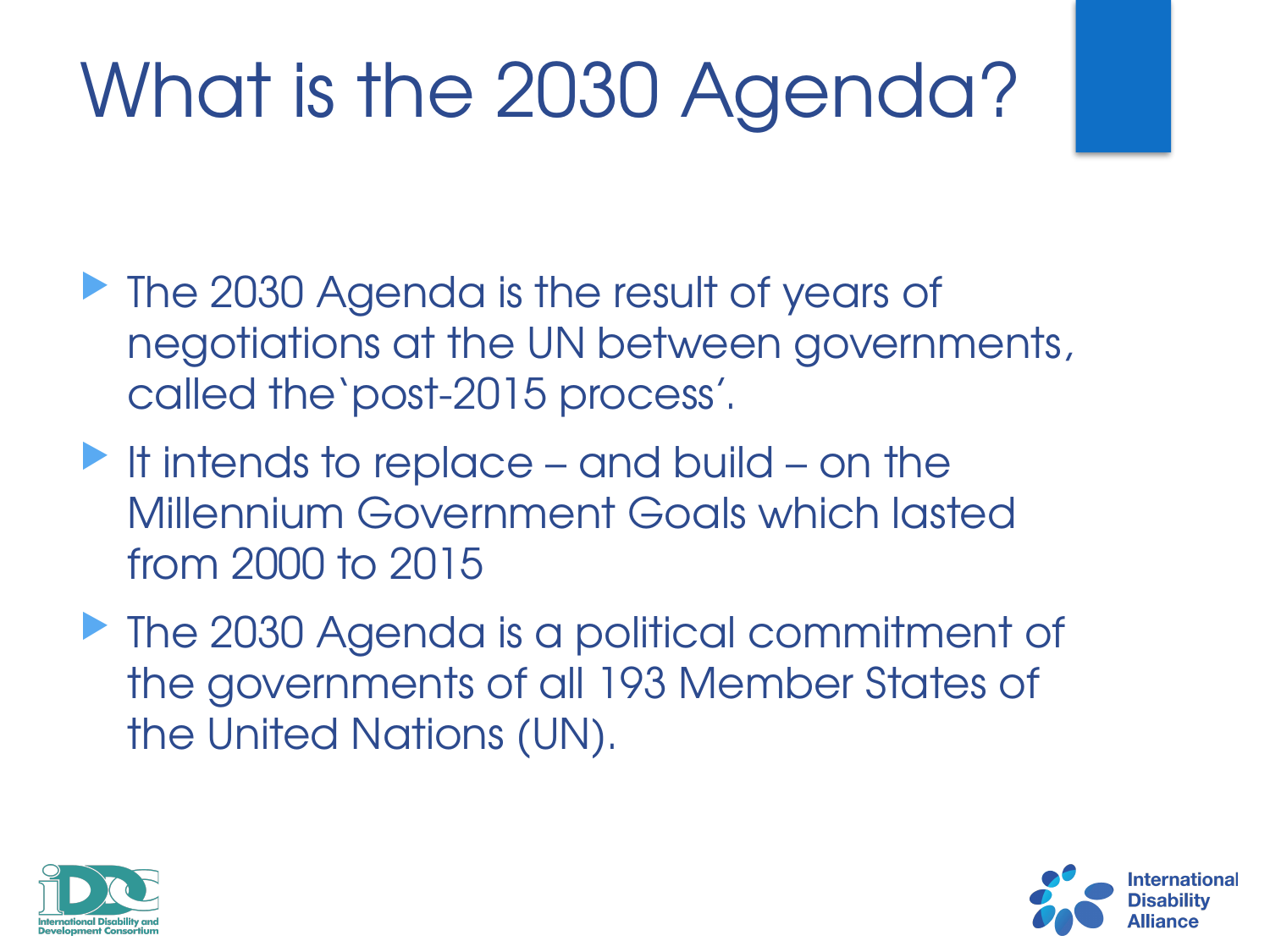

# What is the 2030 Agenda?
The 2030 Agenda is the result of years of negotiations at the UN between governments, called the‘post-2015 process’.
It intends to replace – and build – on the Millennium Government Goals which lasted from 2000 to 2015
The 2030 Agenda is a political commitment of the governments of all 193 Member States of the United Nations (UN).